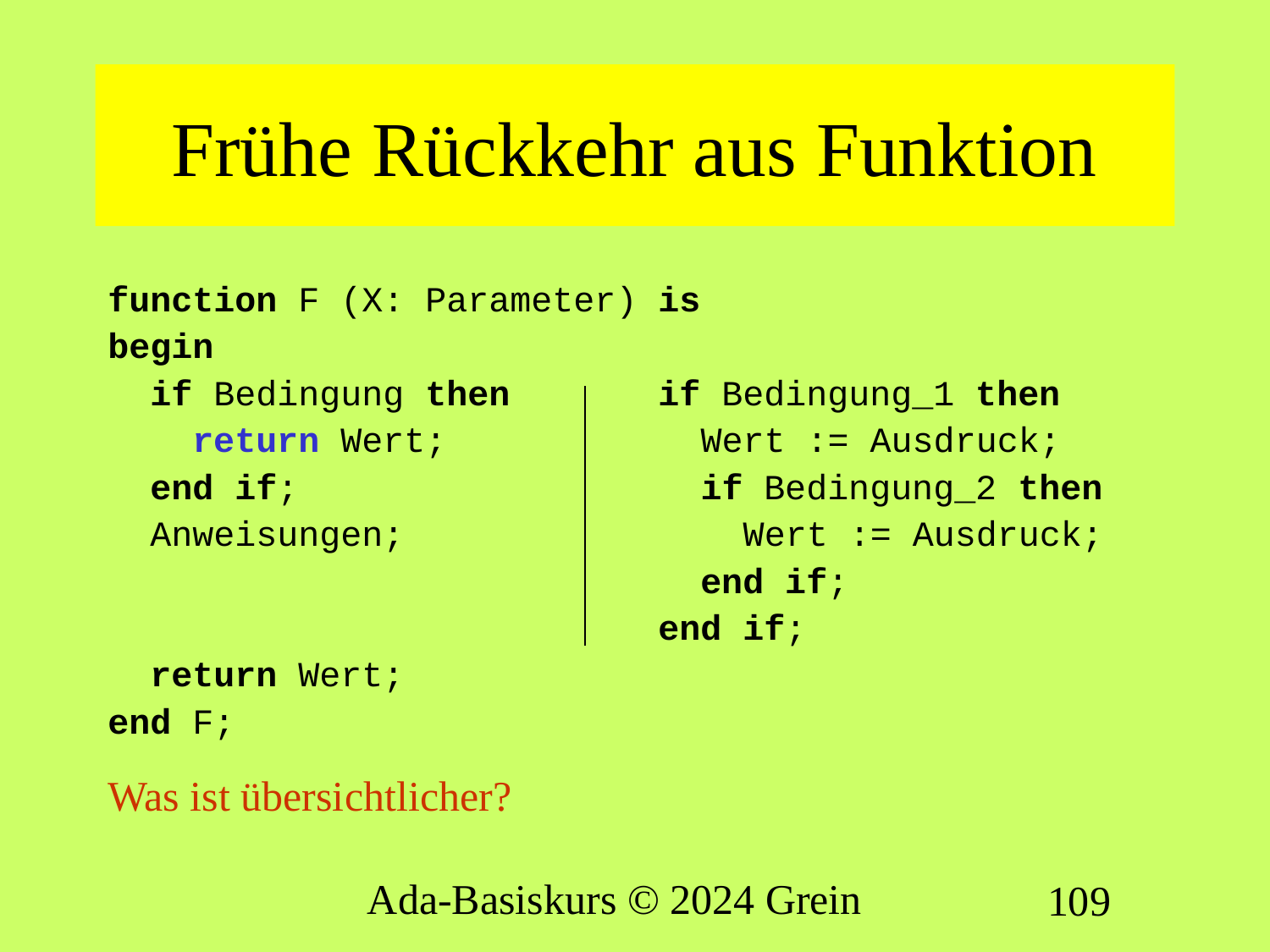

# Frühe Rückkehr aus Funktion
function F (X: Parameter) is
begin
  if Bedingung then       if Bedingung_1 then
    return Wert;            Wert := Ausdruck;
  end if;                   if Bedingung_2 then
  Anweisungen;                Wert := Ausdruck;
                            end if;
                          end if;
  return Wert;
end F;

Was ist übersichtlicher?
Ada-Basiskurs © 2024 Grein
109